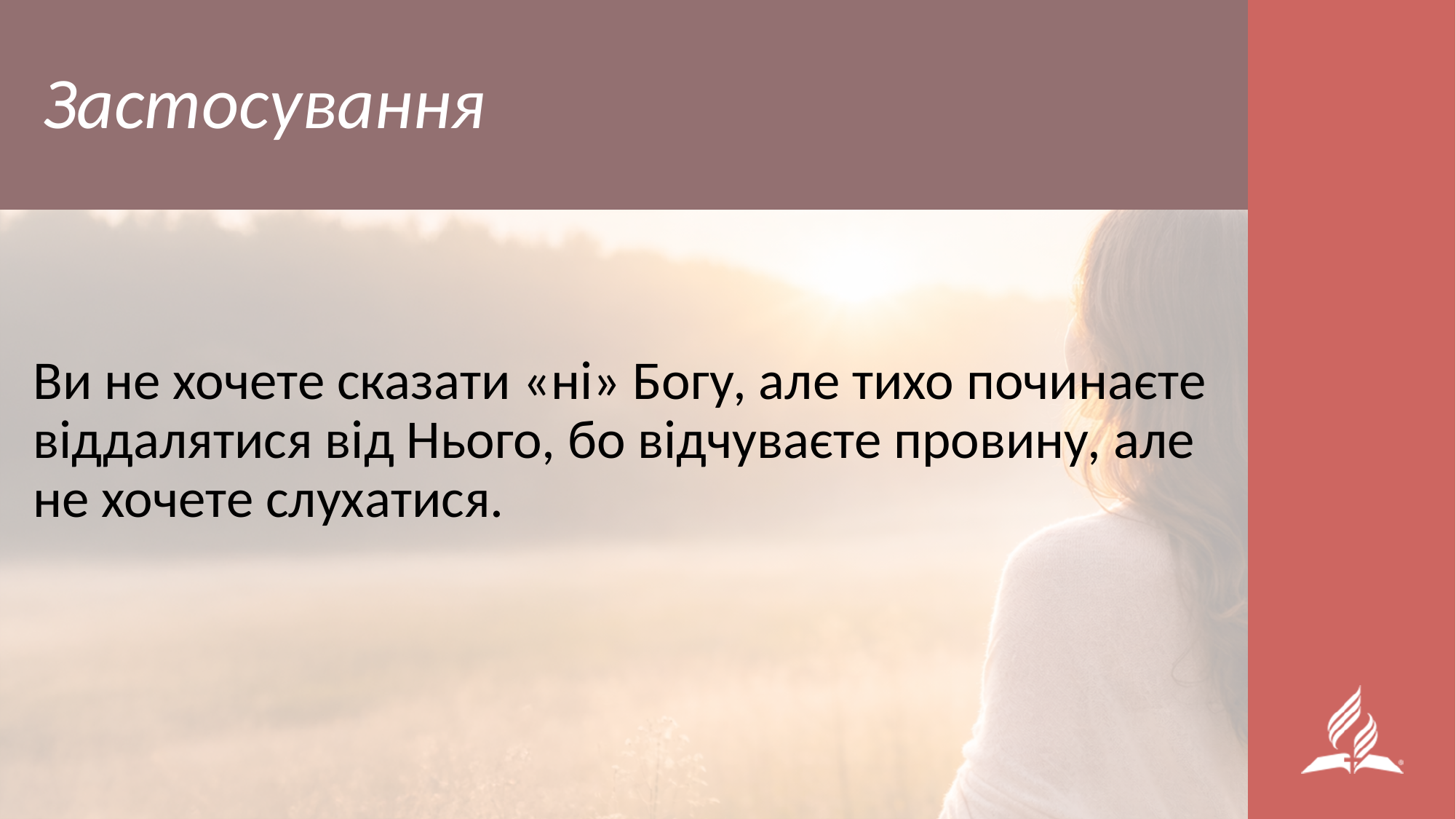

# Застосування

Ви не хочете сказати «ні» Богу, але тихо починаєте віддалятися від Нього, бо відчуваєте провину, але не хочете слухатися.